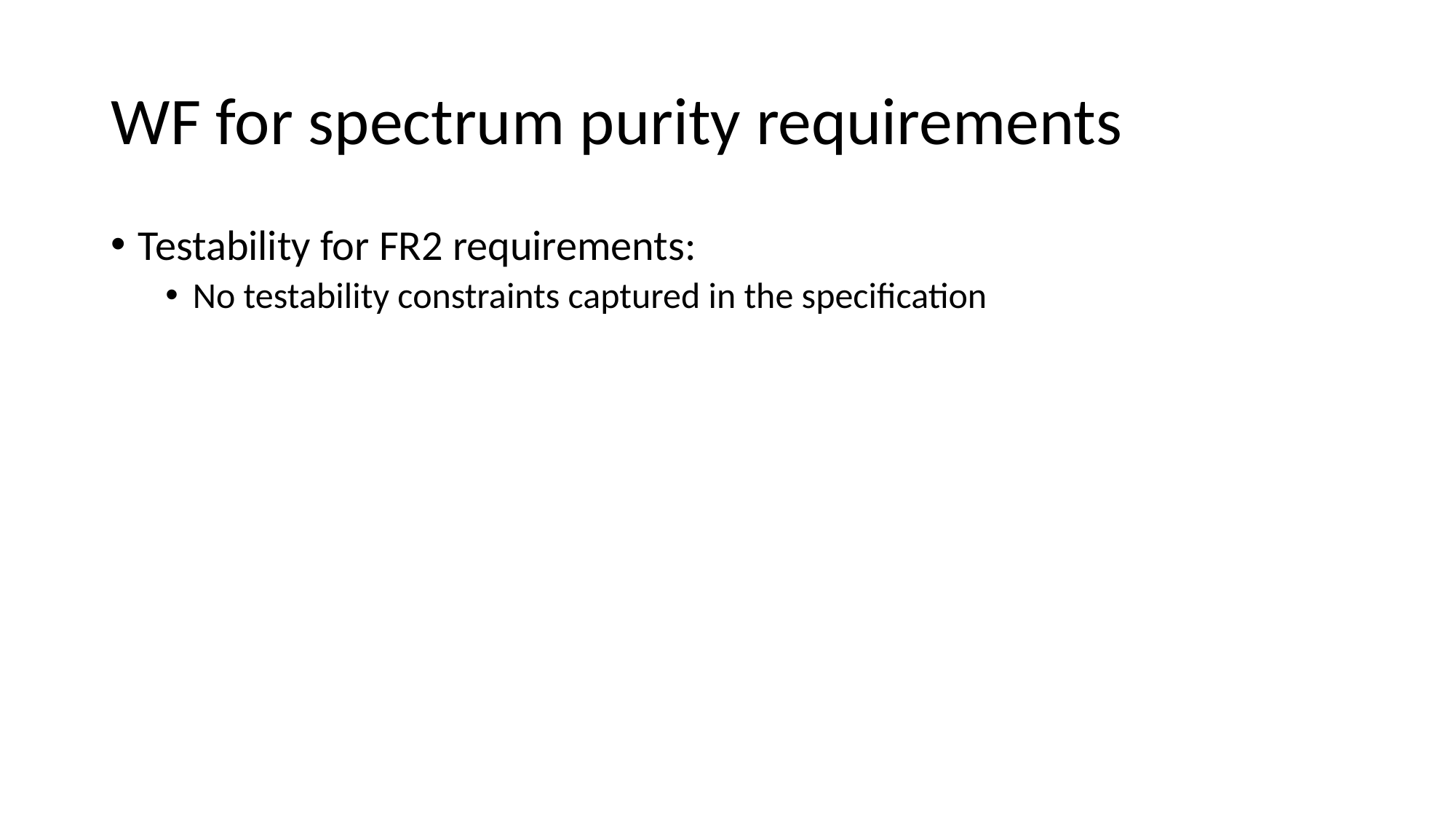

# WF for spectrum purity requirements
Testability for FR2 requirements:
No testability constraints captured in the specification